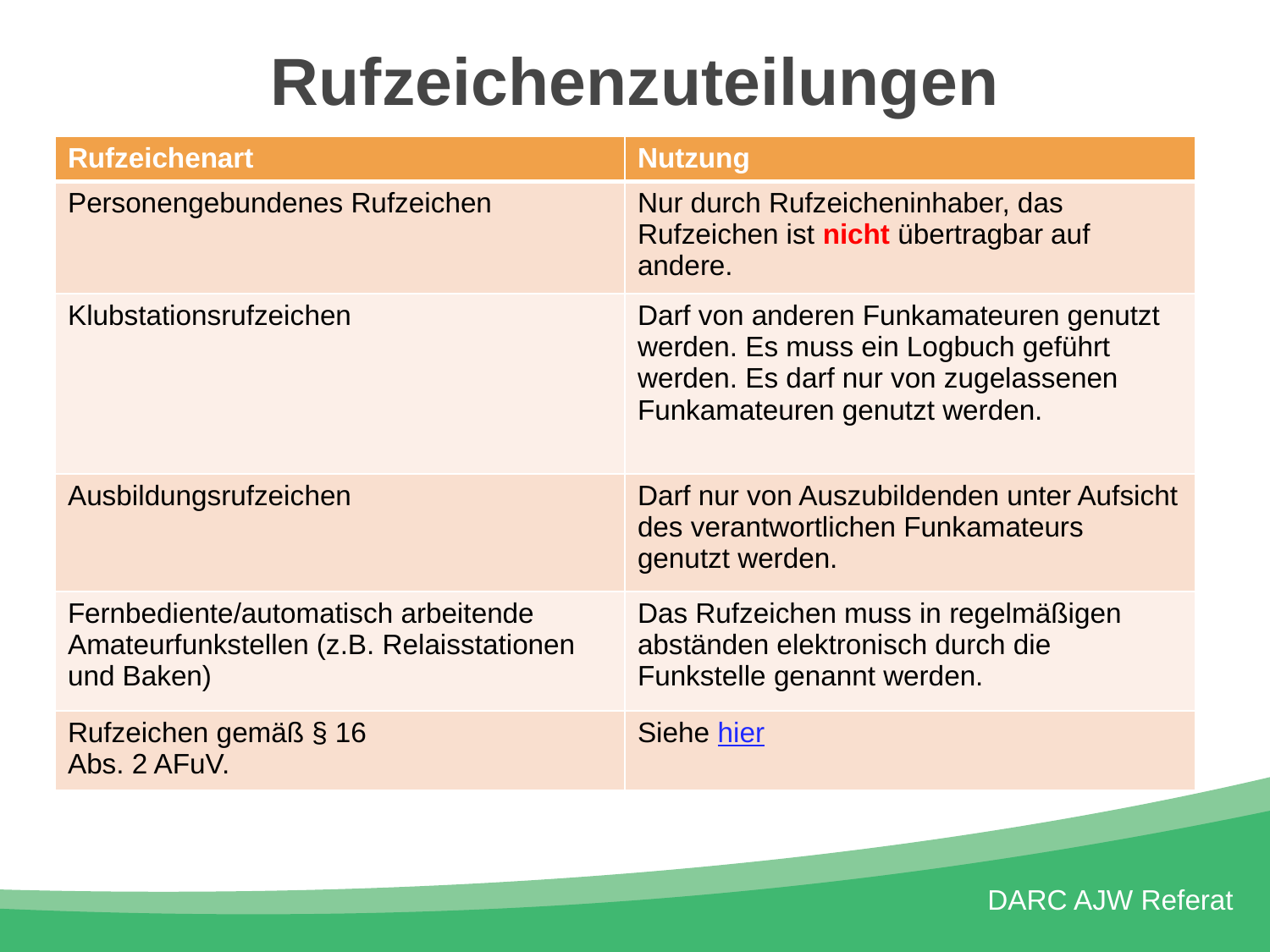

# Rufzeichenzuteilungen
| Rufzeichenart | Nutzung |
| --- | --- |
| Personengebundenes Rufzeichen | Nur durch Rufzeicheninhaber, das Rufzeichen ist nicht übertragbar auf andere. |
| Klubstationsrufzeichen | Darf von anderen Funkamateuren genutzt werden. Es muss ein Logbuch geführt werden. Es darf nur von zugelassenen Funkamateuren genutzt werden. |
| Ausbildungsrufzeichen | Darf nur von Auszubildenden unter Aufsicht des verantwortlichen Funkamateurs genutzt werden. |
| Fernbediente/automatisch arbeitende Amateurfunkstellen (z.B. Relaisstationen und Baken) | Das Rufzeichen muss in regelmäßigen abständen elektronisch durch die Funkstelle genannt werden. |
| Rufzeichen gemäß § 16 Abs. 2 AFuV. | Siehe hier |